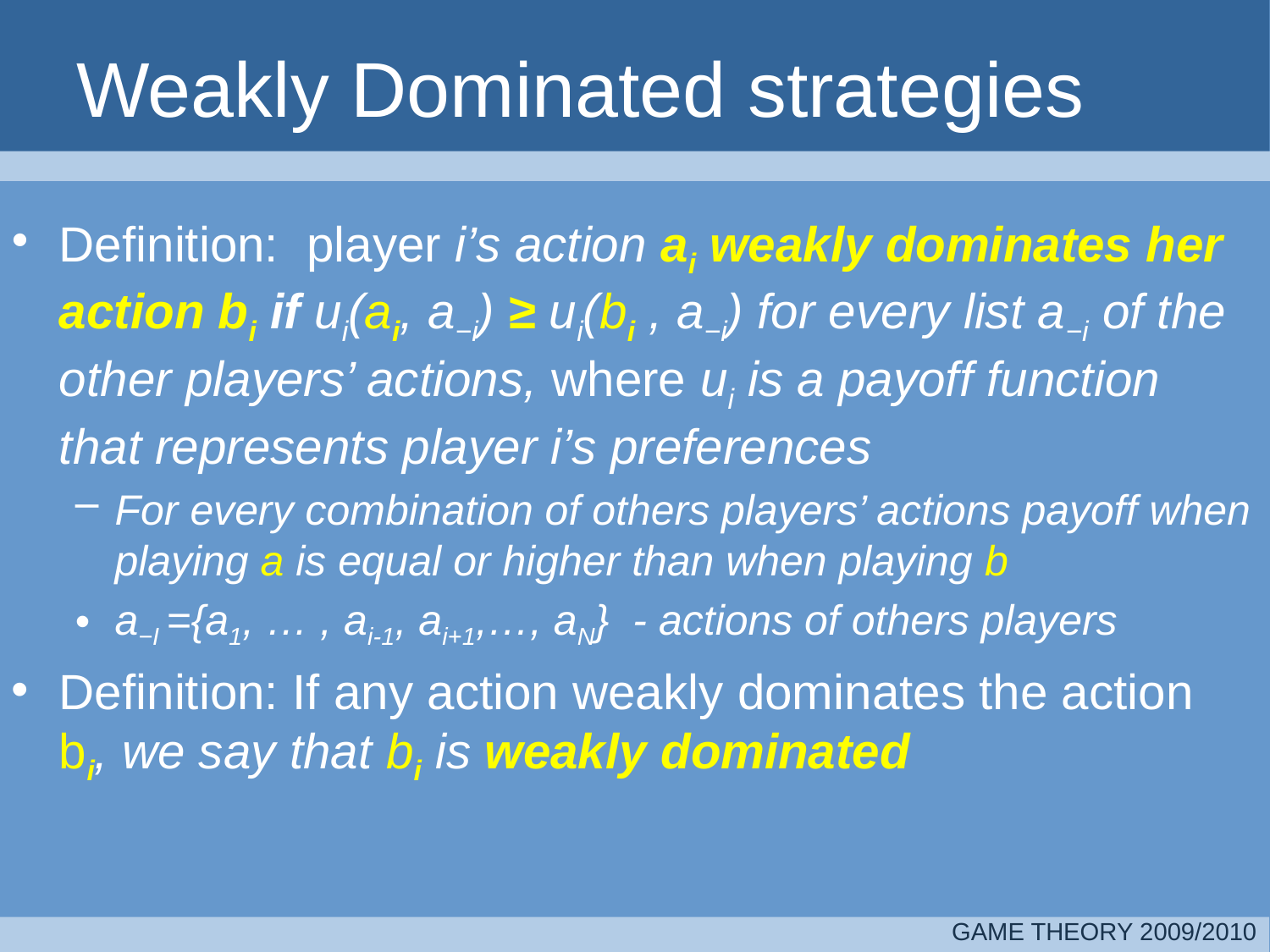

# Weakly Dominated strategies
Definition:  player i’s action ai weakly dominates her action bi if ui(ai, a−i) ≥ ui(bi , a−i) for every list a−i of the other players’ actions, where ui is a payoff function that represents player i’s preferences
For every combination of others players’ actions payoff when playing a is equal or higher than when playing b
a−I ={a1, … , ai-1, ai+1,…, aN}  - actions of others players
Definition: If any action weakly dominates the action bi, we say that bi is weakly dominated
GAME THEORY 2009/2010